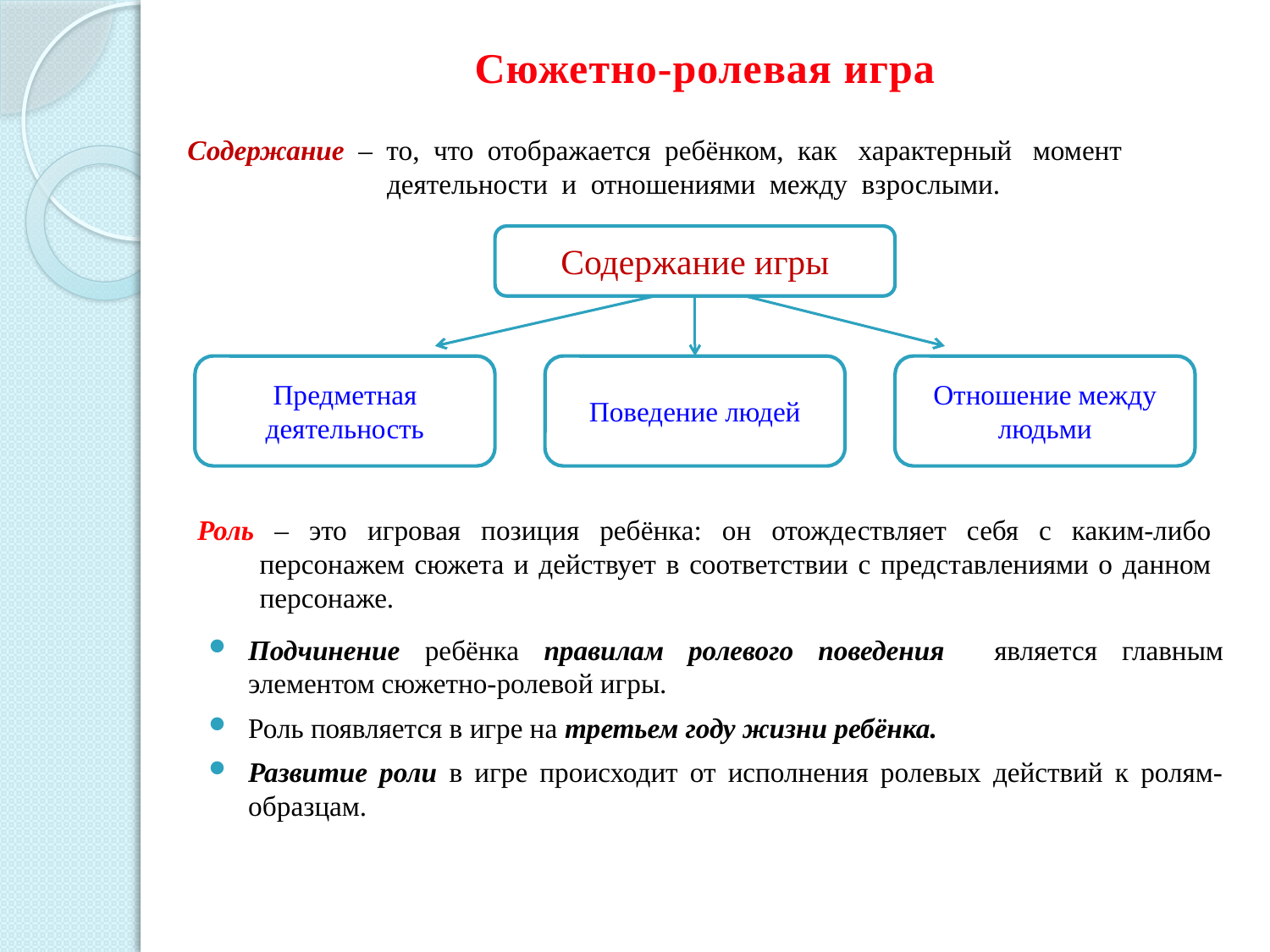

Сюжетно-ролевая игра
Содержание  –  то,  что  отображается  ребёнком,  как   характерный   момент деятельности  и  отношениями  между  взрослыми.

Содержание игры
Предметная деятельность
Поведение людей
Отношение между людьми
Роль – это игровая позиция ребёнка: он отождествляет себя с каким-либо персонажем сюжета и действует в соответствии с представлениями о данном персонаже.
Подчинение ребёнка правилам ролевого поведения  является главным элементом сюжетно-ролевой игры.
Роль появляется в игре на третьем году жизни ребёнка.
Развитие роли в игре происходит от исполнения ролевых действий к ролям-образцам.